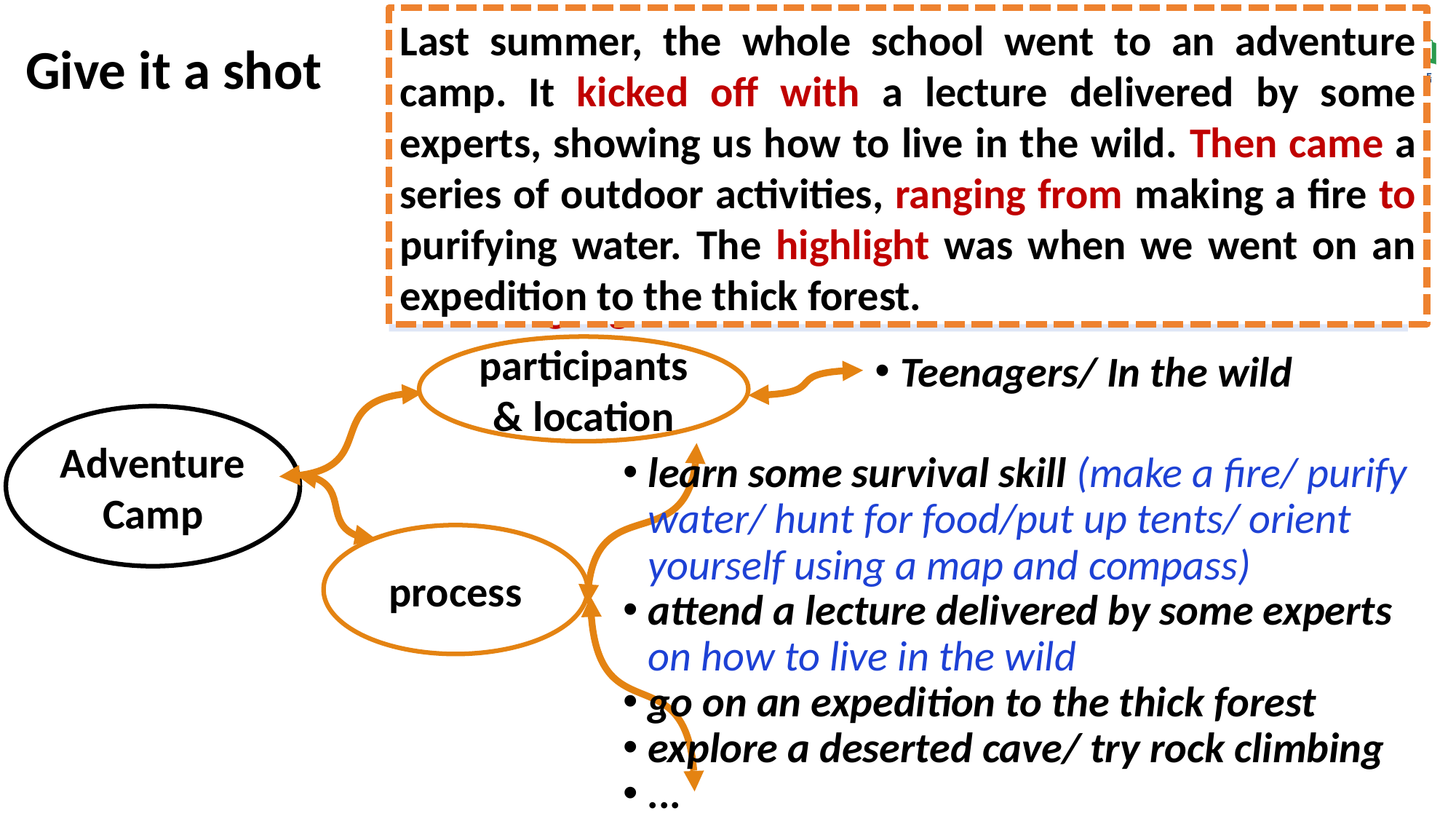

Last summer, the whole school went to an adventure camp. It kicked off with a lecture delivered by some experts, showing us how to live in the wild. Then came a series of outdoor activities, ranging from making a fire to purifying water. The highlight was when we went on an expedition to the thick forest.
    Last summer, the whole school went to an adventure camp. It kicked off with ..., showing us ... Then came a series of outdoor activities, ranging from...to...
    Last summer, the whole school went to an adventure camp. Initially, we ..., followed by ...
    The highlight was when...
Give it a shot
participants& location
Teenagers/ In the wild
Adventure Camp
learn some survival skill (make a fire/ purify water/ hunt for food/put up tents/ orient yourself using a map and compass)
attend a lecture delivered by some experts on how to live in the wild
go on an expedition to the thick forest
explore a deserted cave/ try rock climbing
...
process